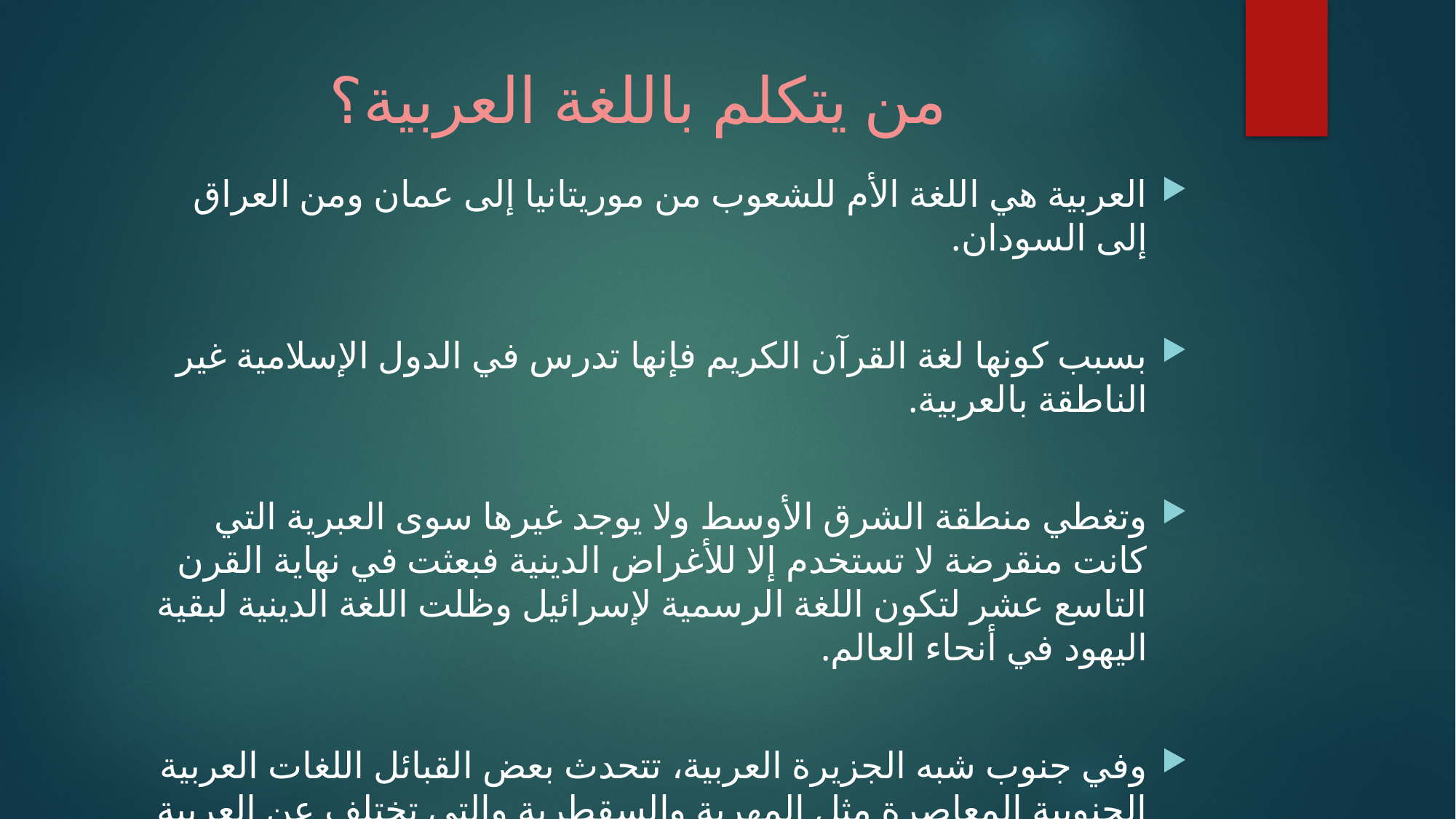

# من يتكلم باللغة العربية؟
العربية هي اللغة الأم للشعوب من موريتانيا إلى عمان ومن العراق إلى السودان.

بسبب كونها لغة القرآن الكريم فإنها تدرس في الدول الإسلامية غير الناطقة بالعربية.

وتغطي منطقة الشرق الأوسط ولا يوجد غيرها سوى العبرية التي كانت منقرضة لا تستخدم إلا للأغراض الدينية فبعثت في نهاية القرن التاسع عشر لتكون اللغة الرسمية لإسرائيل وظلت اللغة الدينية لبقية اليهود في أنحاء العالم.

وفي جنوب شبه الجزيرة العربية، تتحدث بعض القبائل اللغات العربية الجنوبية المعاصرة مثل المهرية والسقطرية والتي تختلف عن العربية الحالية وعن العربية الجنوبية القديمة.